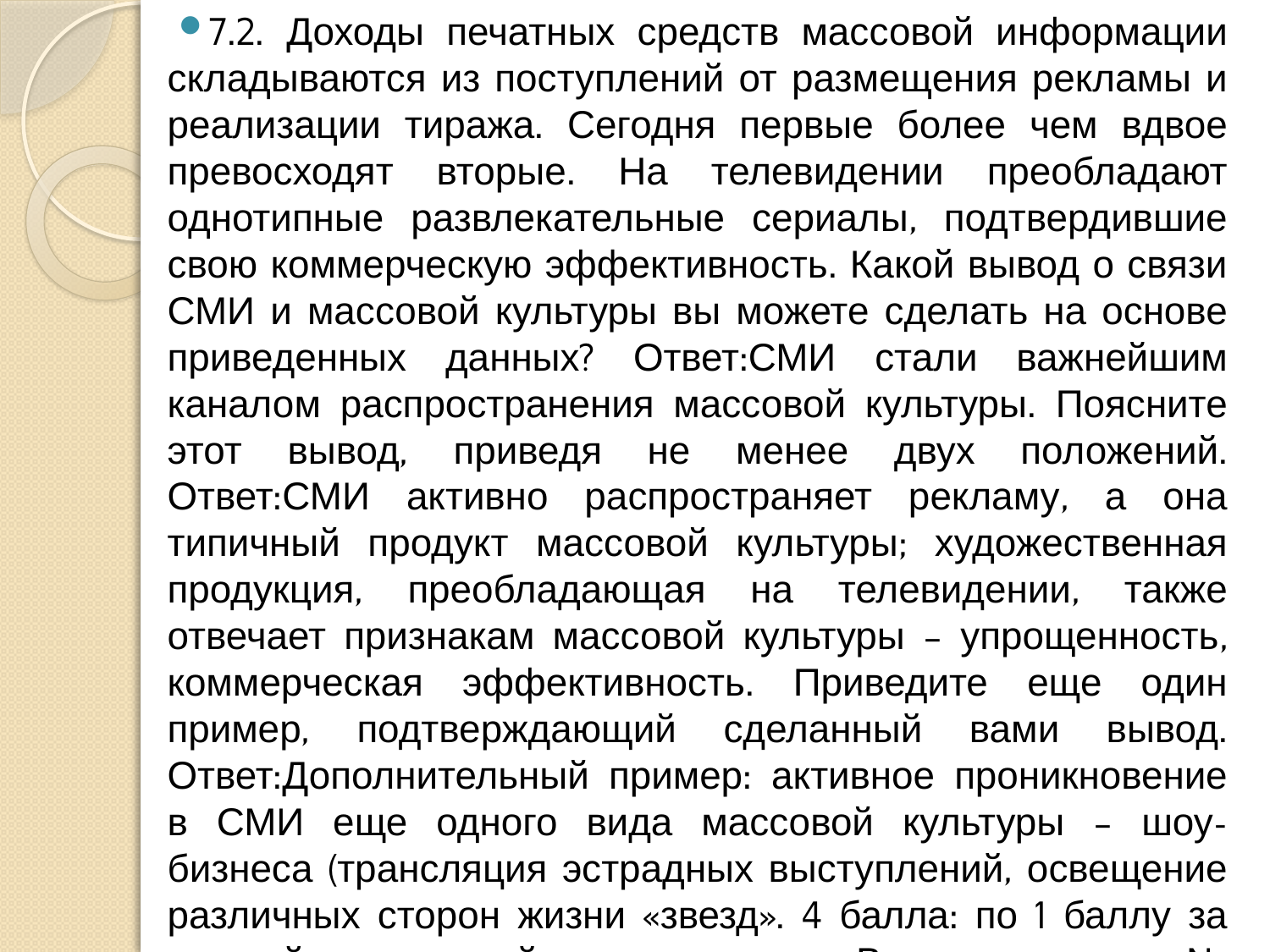

7.2. Доходы печатных средств массовой информации складываются из поступлений от размещения рекламы и реализации тиража. Сегодня первые более чем вдвое превосходят вторые. На телевидении преобладают однотипные развлекательные сериалы, подтвердившие свою коммерческую эффективность. Какой вывод о связи СМИ и массовой культуры вы можете сделать на основе приведенных данных? Ответ:СМИ стали важнейшим каналом распространения массовой культуры. Поясните этот вывод, приведя не менее двух положений. Ответ:СМИ активно распространяет рекламу, а она типичный продукт массовой культуры; художественная продукция, преобладающая на телевидении, также отвечает признакам массовой культуры – упрощенность, коммерческая эффективность. Приведите еще один пример, подтверждающий сделанный вами вывод. Ответ:Дополнительный пример: активное проникновение в СМИ еще одного вида массовой культуры – шоу-бизнеса (трансляция эстрадных выступлений, освещение различных сторон жизни «звезд». 4 балла: по 1 баллу за каждый правильный элемент ответа. Всего за задание № 7 – 11 баллов.
#